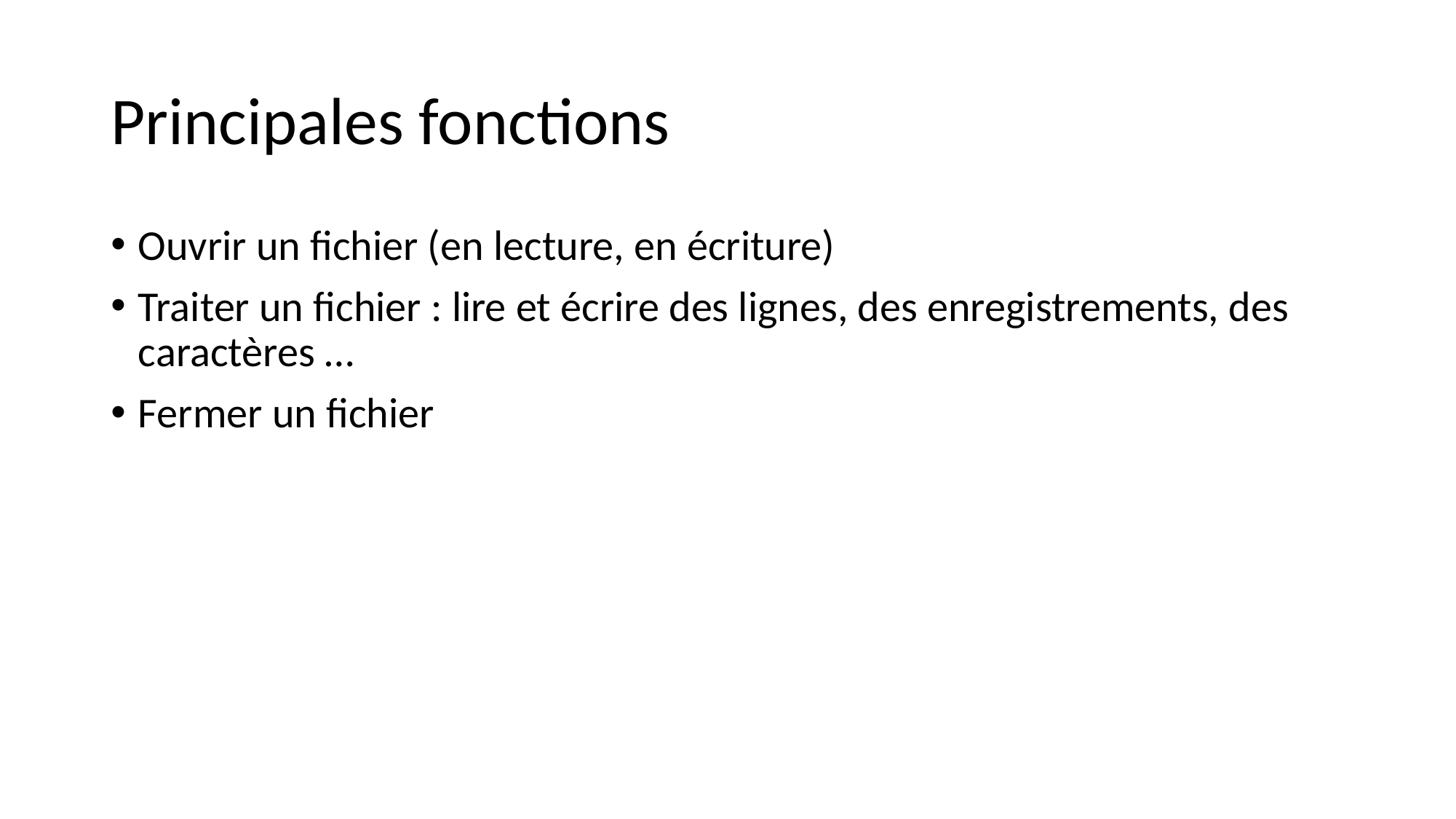

# Principales fonctions
Ouvrir un fichier (en lecture, en écriture)
Traiter un fichier : lire et écrire des lignes, des enregistrements, des caractères …
Fermer un fichier